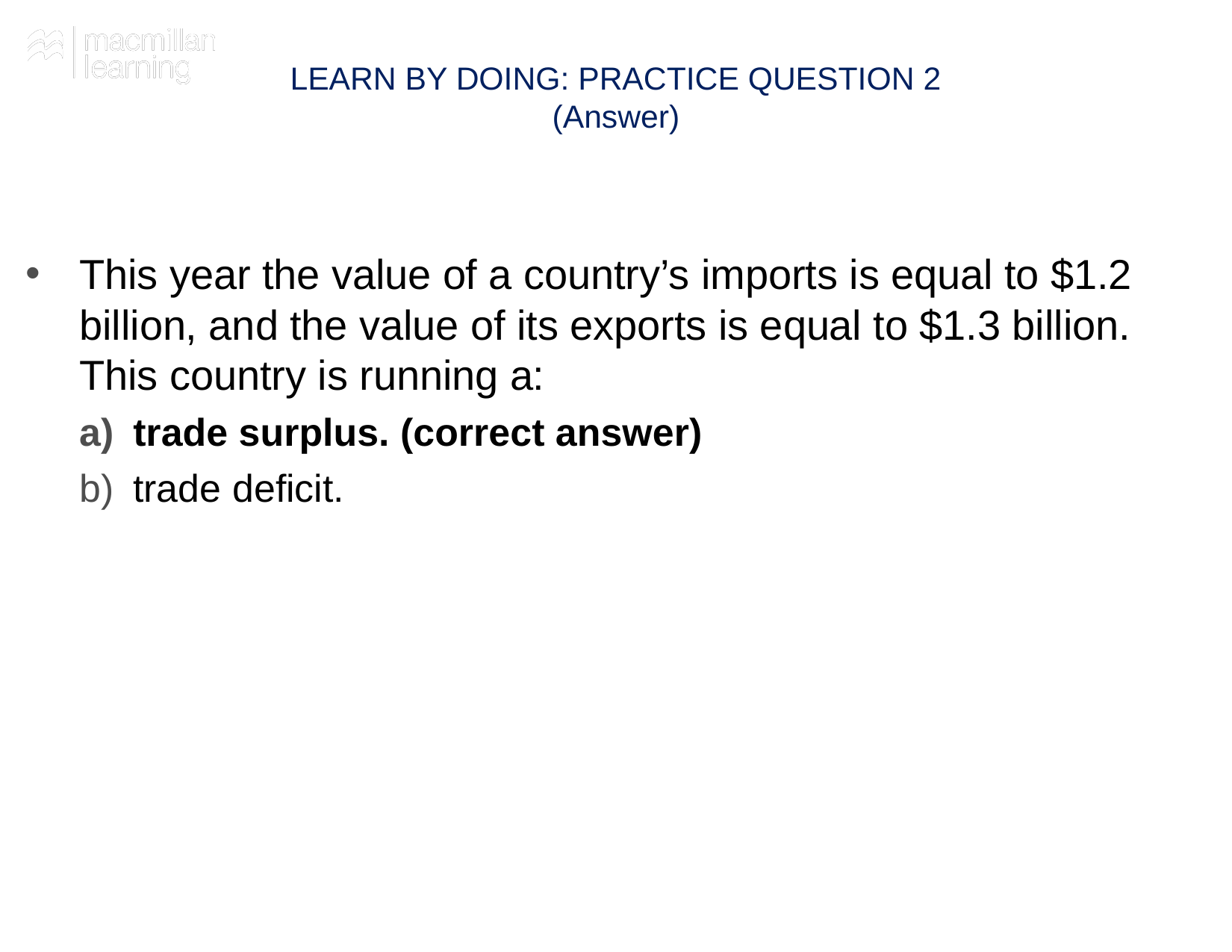

# LEARN BY DOING: PRACTICE QUESTION 2 (Answer)
This year the value of a country’s imports is equal to $1.2 billion, and the value of its exports is equal to $1.3 billion. This country is running a:
trade surplus. (correct answer)
trade deficit.